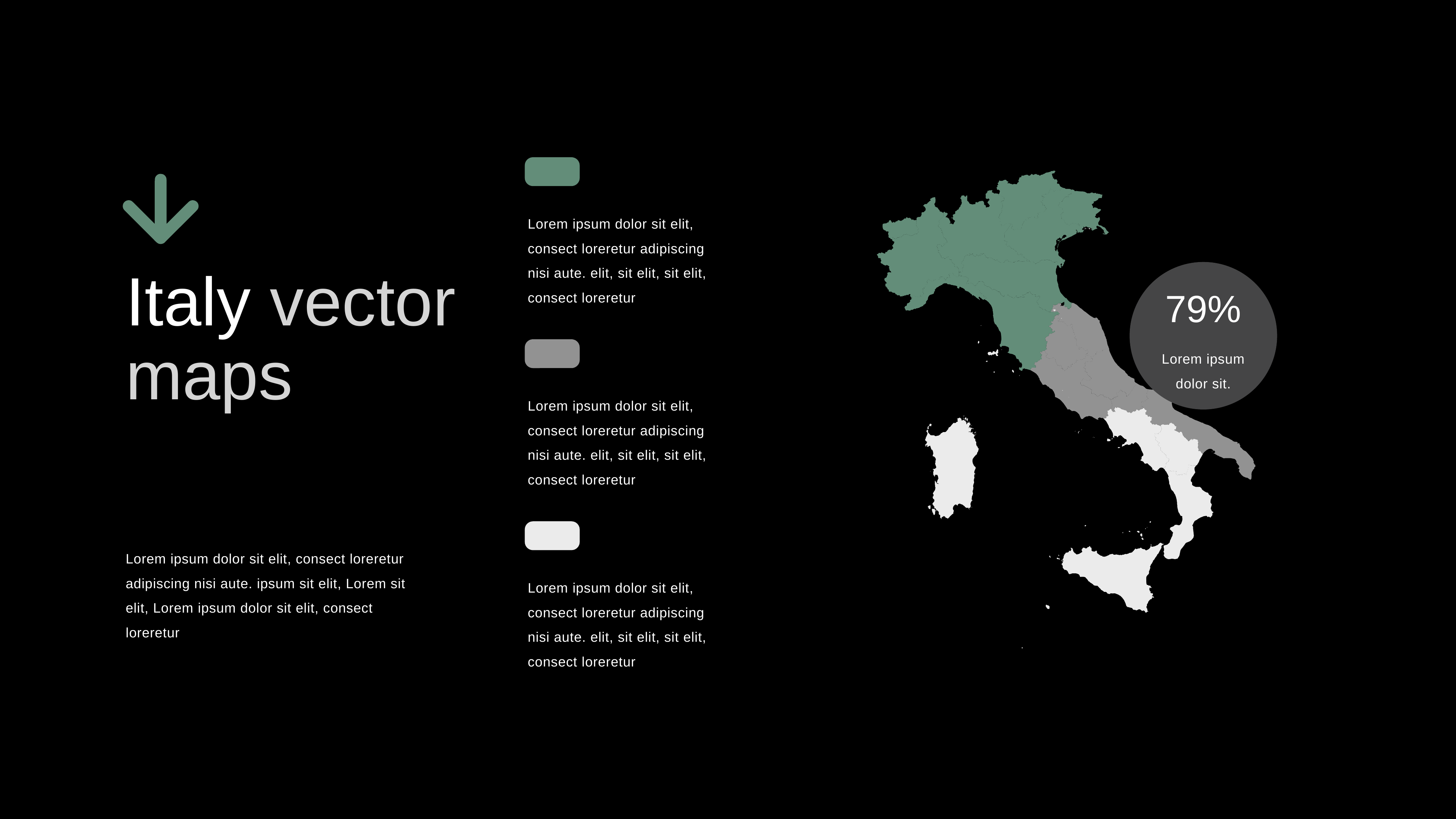

Lorem ipsum dolor sit elit, consect loreretur adipiscing nisi aute. elit, sit elit, sit elit, consect loreretur

79%
Lorem ipsum dolor sit.
Italy vector maps

Lorem ipsum dolor sit elit, consect loreretur adipiscing nisi aute. elit, sit elit, sit elit, consect loreretur

Lorem ipsum dolor sit elit, consect loreretur adipiscing nisi aute. elit, sit elit, sit elit, consect loreretur
Lorem ipsum dolor sit elit, consect loreretur adipiscing nisi aute. ipsum sit elit, Lorem sit elit, Lorem ipsum dolor sit elit, consect loreretur